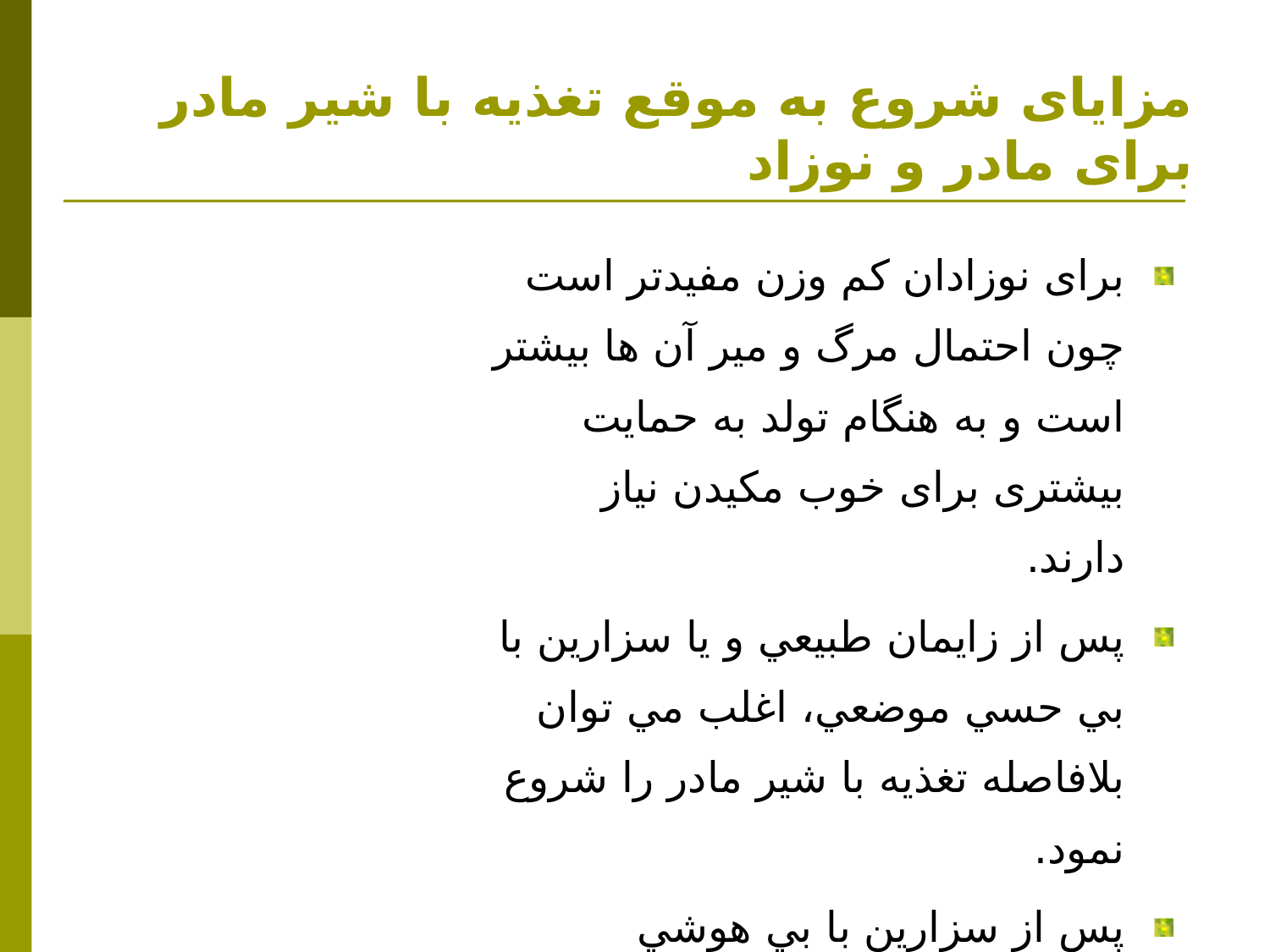

# مزایای شروع به موقع تغذیه با شیر مادر برای مادر و نوزاد
برای نوزادان کم وزن مفیدتر است چون احتمال مرگ و میر آن ها بیشتر است و به هنگام تولد به حمایت بیشتری برای خوب مکیدن نیاز دارند.
پس از زايمان طبيعي و يا سزارين با بي حسي موضعي، اغلب مي توان بلافاصله تغذيه با شير مادر را شروع نمود.
پس از سزارين با بي هوشي عمومي، تغذيه با شير مادر مي تواند طی چند ساعت اول به محض هوشياري مادر انجام شود.